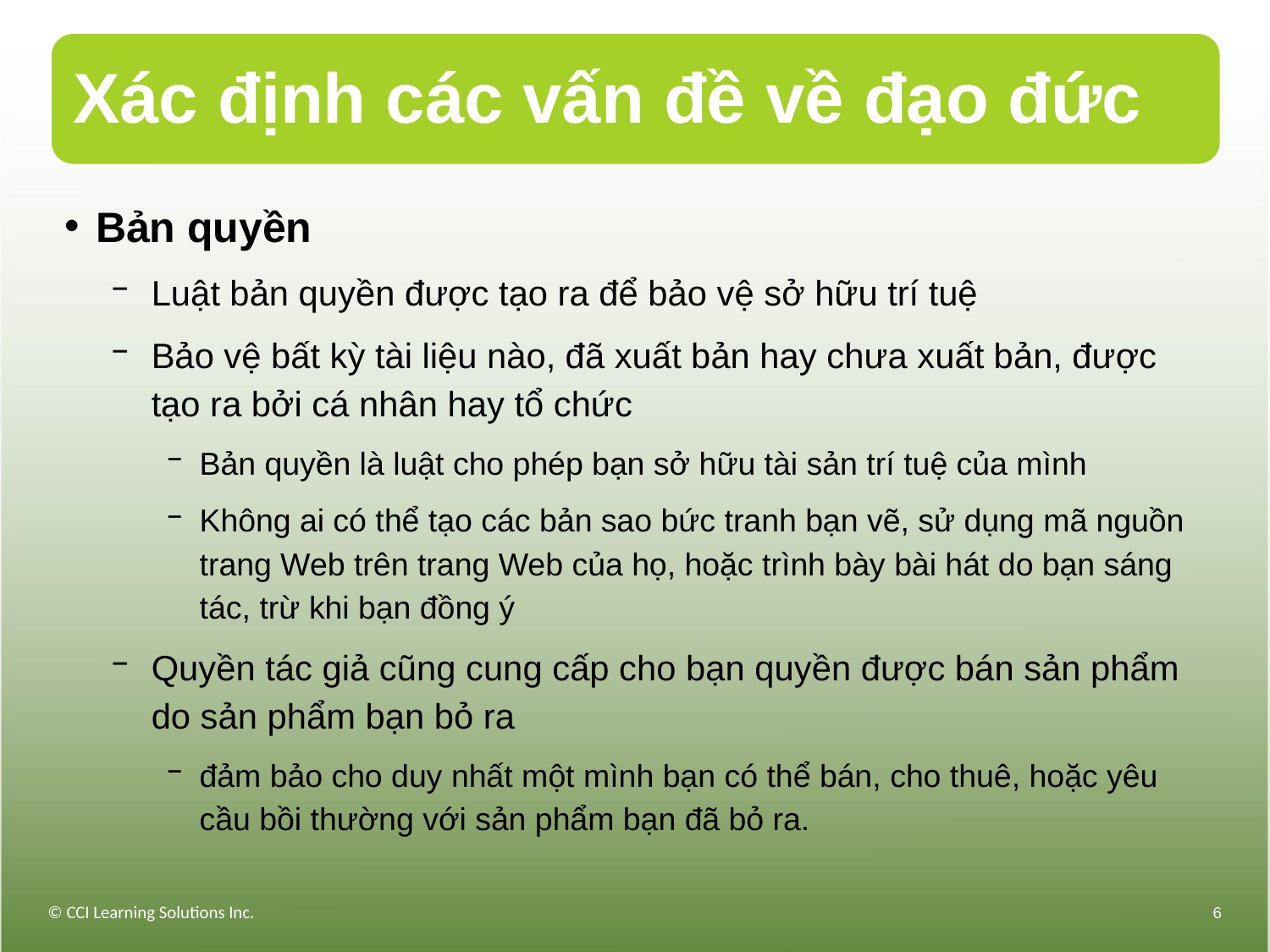

# Xác định các vấn đề về đạo đức
Bản quyền
Luật bản quyền được tạo ra để bảo vệ sở hữu trí tuệ
Bảo vệ bất kỳ tài liệu nào, đã xuất bản hay chưa xuất bản, được tạo ra bởi cá nhân hay tổ chức
Bản quyền là luật cho phép bạn sở hữu tài sản trí tuệ của mình
Không ai có thể tạo các bản sao bức tranh bạn vẽ, sử dụng mã nguồn trang Web trên trang Web của họ, hoặc trình bày bài hát do bạn sáng tác, trừ khi bạn đồng ý
Quyền tác giả cũng cung cấp cho bạn quyền được bán sản phẩm do sản phẩm bạn bỏ ra
đảm bảo cho duy nhất một mình bạn có thể bán, cho thuê, hoặc yêu cầu bồi thường với sản phẩm bạn đã bỏ ra.
© CCI Learning Solutions Inc.
6